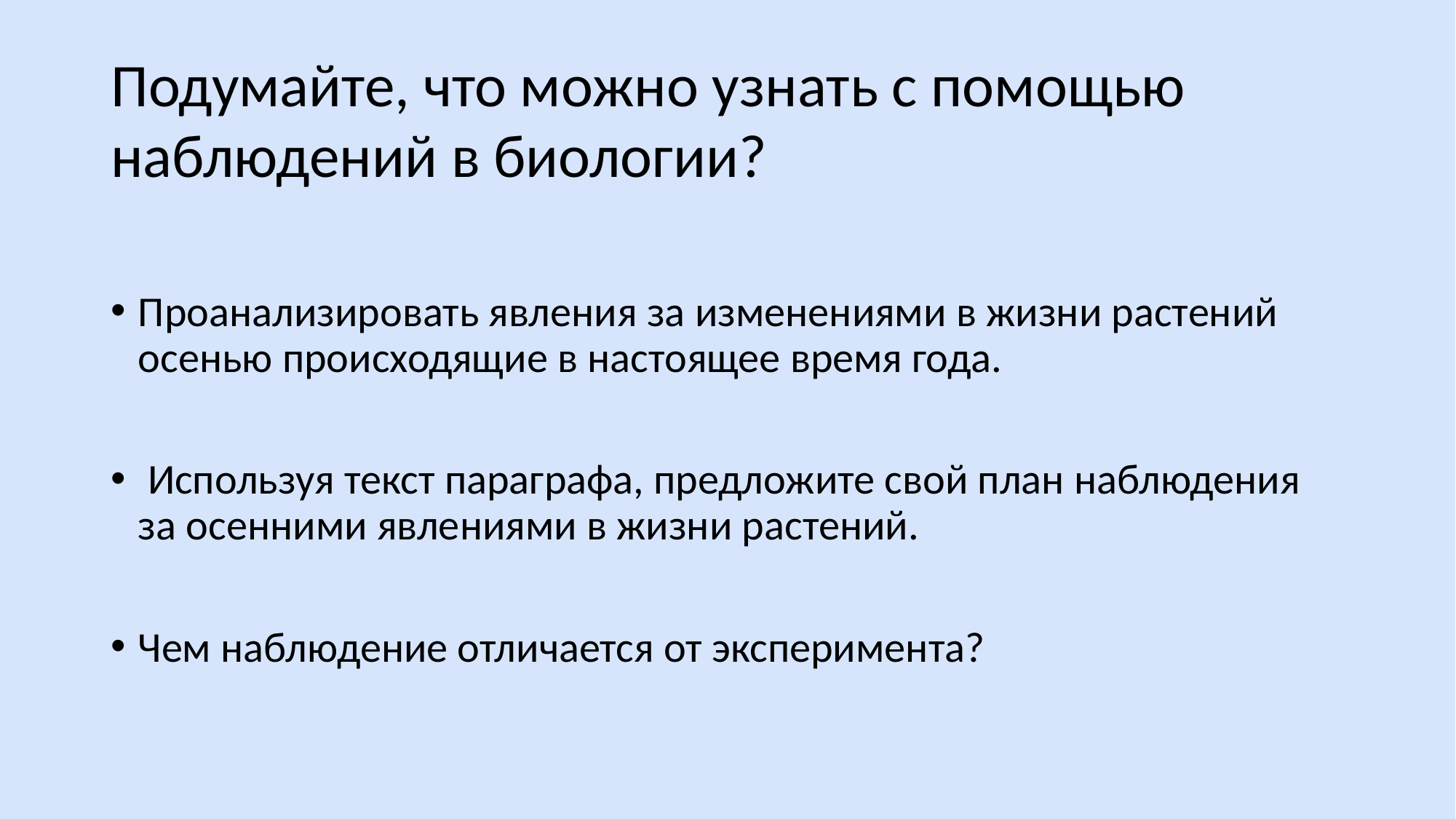

# Подумайте, что можно узнать с помощью наблюдений в биологии?

Проанализировать явления за изменениями в жизни растений осенью происходящие в настоящее время года.

 Используя текст параграфа, предложите свой план наблюдения за осенними явлениями в жизни растений.

Чем наблюдение отличается от эксперимента?